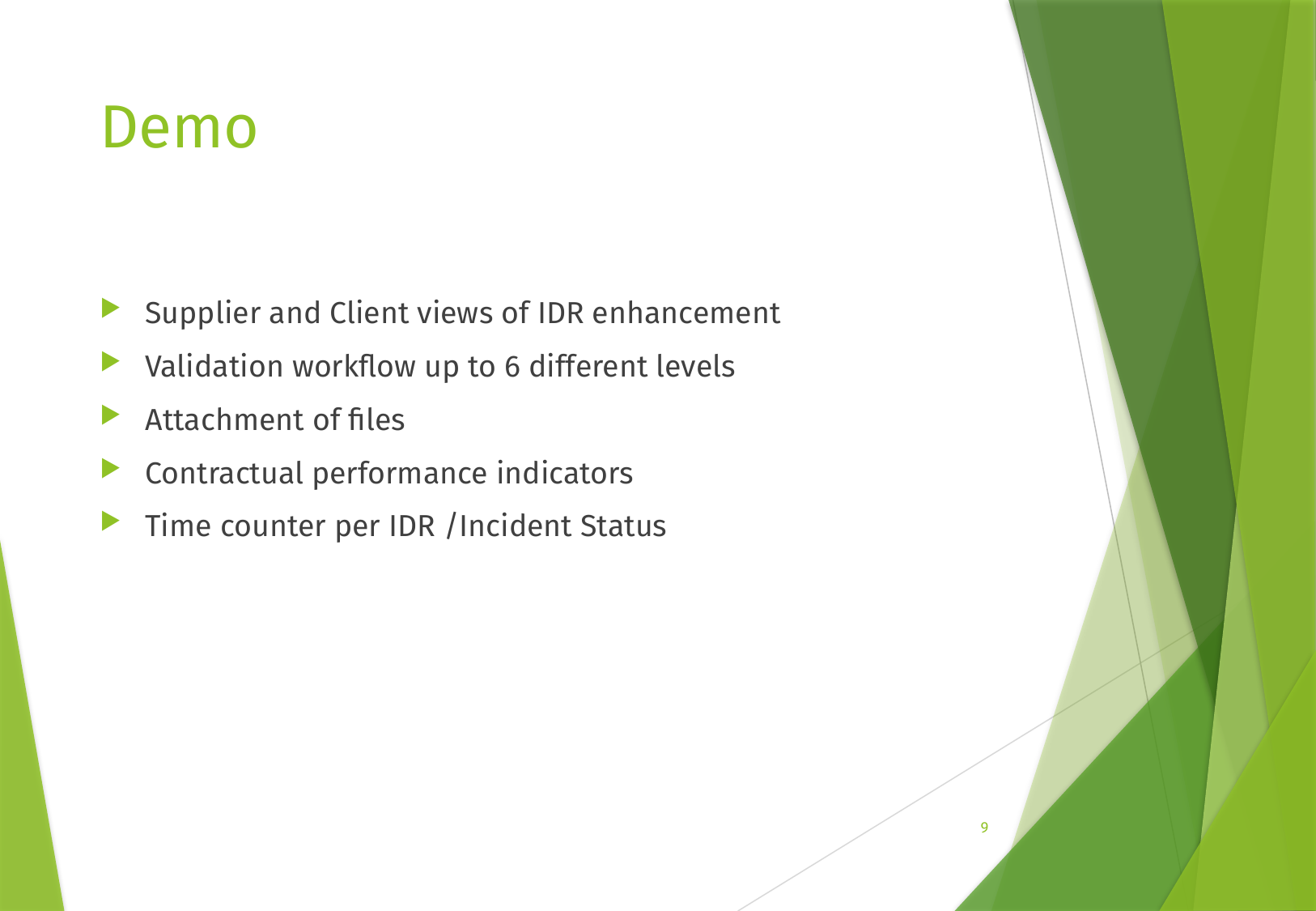

# Demo
Supplier and Client views of IDR enhancement
Validation workflow up to 6 different levels
Attachment of files
Contractual performance indicators
Time counter per IDR /Incident Status
9